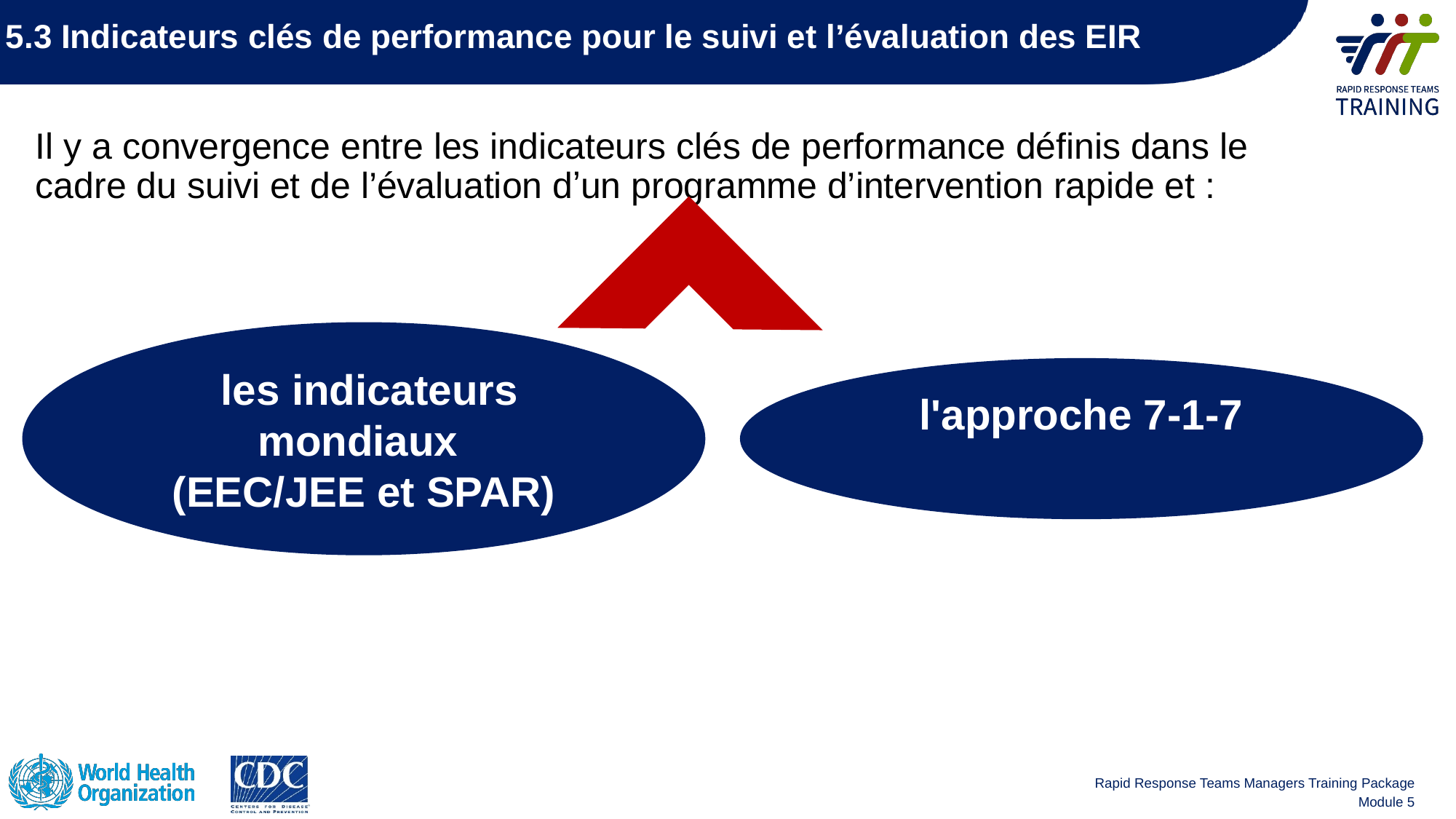

5.3 Indicateurs clés de performance pour le suivi et l’évaluation des EIR

Il y a convergence entre les indicateurs clés de performance définis dans le cadre du suivi et de l’évaluation dʼun programme d’intervention rapide et :

 les indicateurs mondiaux
(EEC/JEE et SPAR)
l'approche 7-1-7​